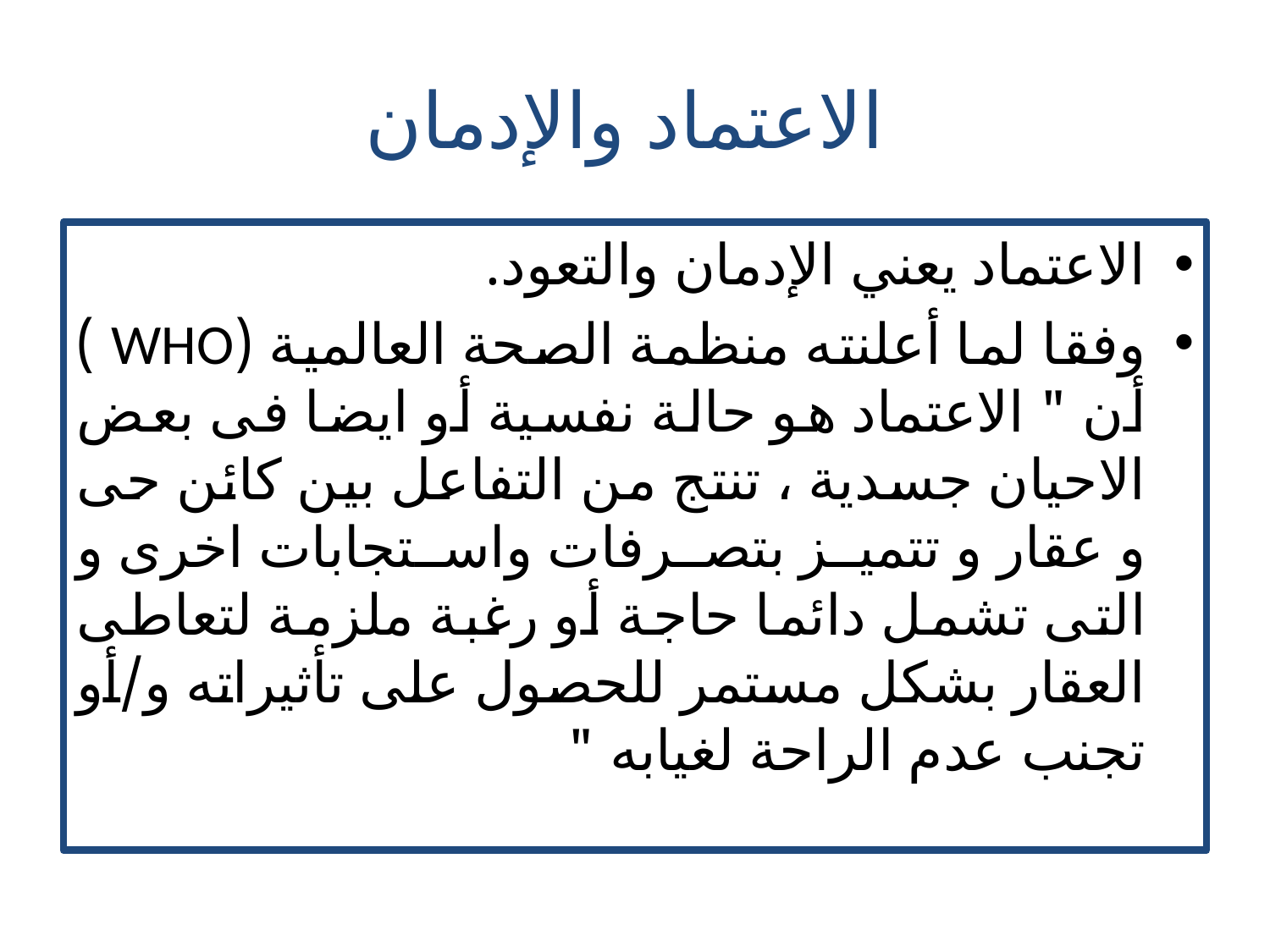

# الاعتماد والإدمان
الاعتماد يعني الإدمان والتعود.
وفقا لما أعلنته منظمة الصحة العالمية (WHO ) أن " الاعتماد هو حالة نفسية أو ايضا فى بعض الاحيان جسدية ، تنتج من التفاعل بين كائن حى و عقار و تتميز بتصرفات واستجابات اخرى و التى تشمل دائما حاجة أو رغبة ملزمة لتعاطى العقار بشكل مستمر للحصول على تأثيراته و/أو تجنب عدم الراحة لغيابه "